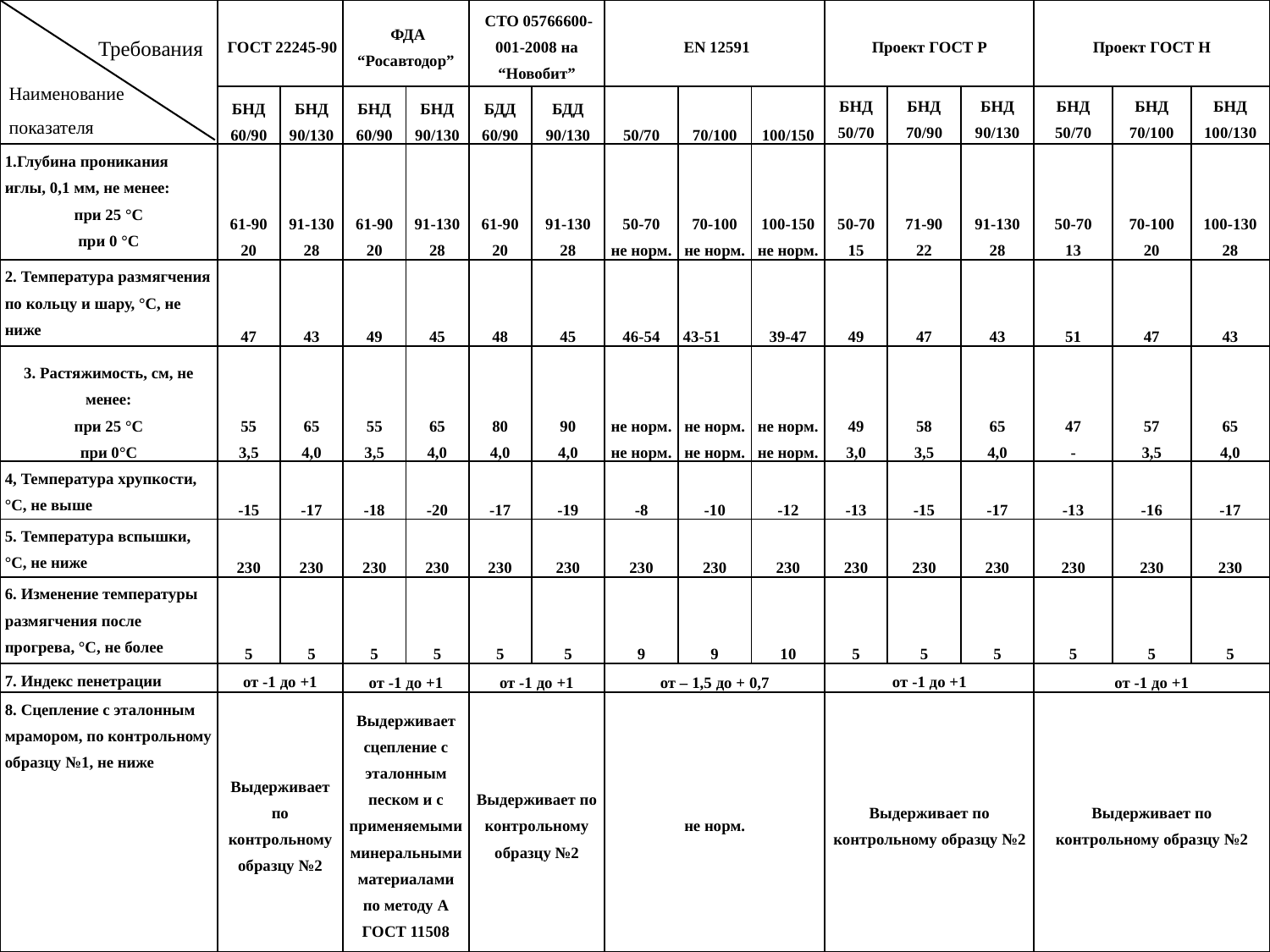

|  | ГОСТ 22245-90 |  | ФДА “Росавтодор” |  | СТО 05766600-001-2008 на “Новобит” |  | EN 12591 |  |  | Проект ГОСТ Р |  |  | Проект ГОСТ Н |  |  |
| --- | --- | --- | --- | --- | --- | --- | --- | --- | --- | --- | --- | --- | --- | --- | --- |
|  | БНД 60/90 | БНД 90/130 | БНД 60/90 | БНД 90/130 | БДД 60/90 | БДД 90/130 | 50/70 | 70/100 | 100/150 | БНД 50/70 | БНД 70/90 | БНД 90/130 | БНД 50/70 | БНД 70/100 | БНД 100/130 |
| 1.Глубина проникания иглы, 0,1 мм, не менее: при 25 °С при 0 °С | 61-90 20 | 91-130 28 | 61-90 20 | 91-130 28 | 61-90 20 | 91-130 28 | 50-70 не норм. | 70-100 не норм. | 100-150 не норм. | 50-70 15 | 71-90 22 | 91-130 28 | 50-70 13 | 70-100 20 | 100-130 28 |
| 2. Температура размягчения по кольцу и шару, °С, не ниже | 47 | 43 | 49 | 45 | 48 | 45 | 46-54 | 43-51 | 39-47 | 49 | 47 | 43 | 51 | 47 | 43 |
| 3. Растяжимость, см, не менее: при 25 °С при 0°С | 55 3,5 | 65 4,0 | 55 3,5 | 65 4,0 | 80 4,0 | 90 4,0 | не норм. не норм. | не норм. не норм. | не норм. не норм. | 49 3,0 | 58 3,5 | 65 4,0 | 47 - | 57 3,5 | 65 4,0 |
| 4, Температура хрупкости, °С, не выше | -15 | -17 | -18 | -20 | -17 | -19 | -8 | -10 | -12 | -13 | -15 | -17 | -13 | -16 | -17 |
| 5. Температура вспышки, °С, не ниже | 230 | 230 | 230 | 230 | 230 | 230 | 230 | 230 | 230 | 230 | 230 | 230 | 230 | 230 | 230 |
| 6. Изменение температуры размягчения после прогрева, °С, не более | 5 | 5 | 5 | 5 | 5 | 5 | 9 | 9 | 10 | 5 | 5 | 5 | 5 | 5 | 5 |
| 7. Индекс пенетрации | от -1 до +1 |  | от -1 до +1 |  | от -1 до +1 |  | от – 1,5 до + 0,7 |  |  | от -1 до +1 |  |  | от -1 до +1 |  |  |
| 8. Сцепление с эталонным мрамором, по контрольному образцу №1, не ниже | Выдерживает по контрольному образцу №2 |  | Выдерживает сцепление с эталонным песком и с применяемыми минеральными материалами по методу А ГОСТ 11508 |  | Выдерживает по контрольному образцу №2 |  | не норм. |  |  | Выдерживает по контрольному образцу №2 |  |  | Выдерживает по контрольному образцу №2 |  |  |
Требования
Наименование
показателя